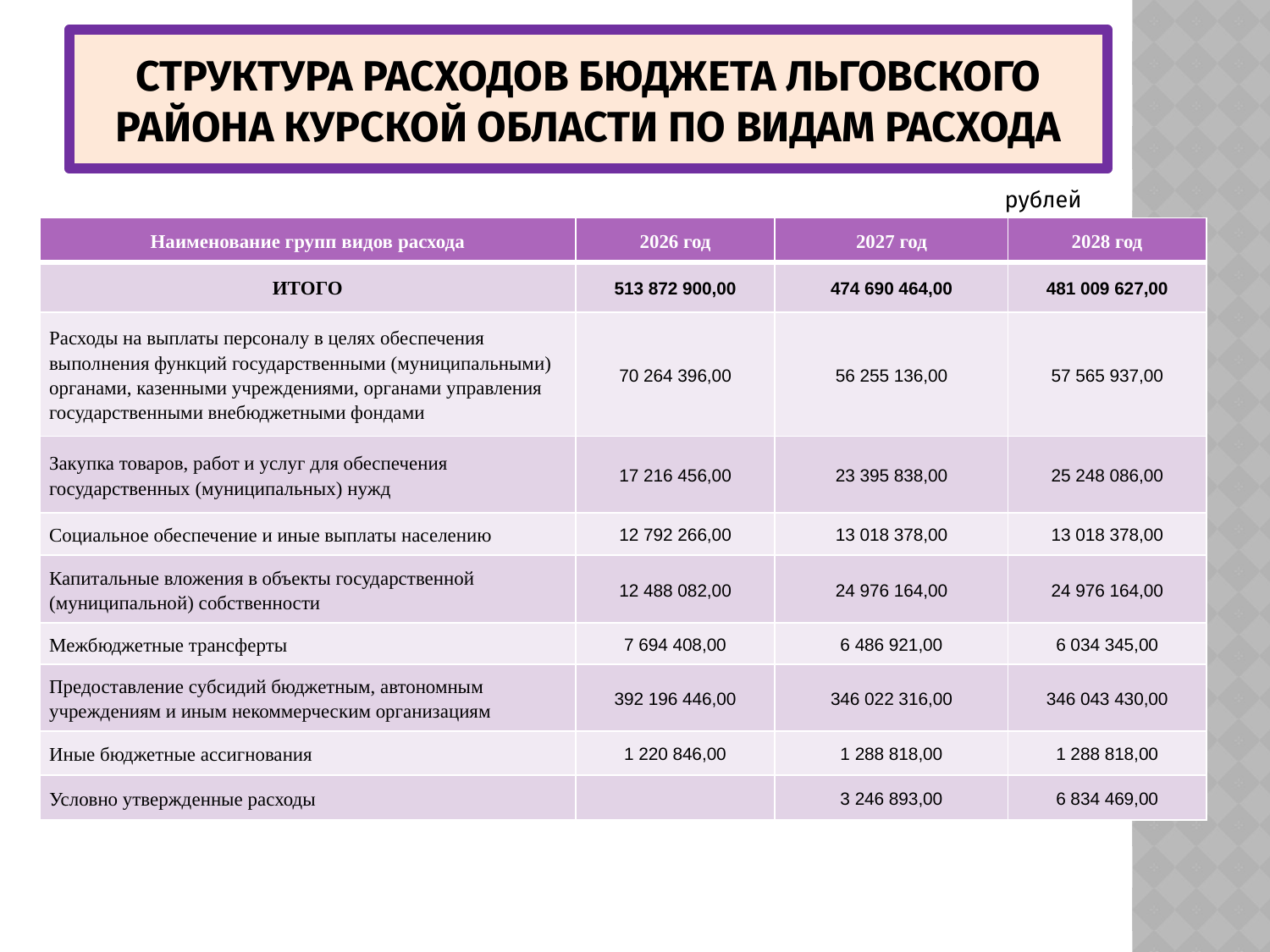

# СТРУКТУРА РАСХОДОВ БЮДЖЕТА ЛЬГОВСКОГО РАЙОНА КУРСКОЙ ОБЛАСТИ ПО ВИДАМ РАСХОДА
рублей
| Наименование групп видов расхода | 2026 год | 2027 год | 2028 год |
| --- | --- | --- | --- |
| ИТОГО | 513 872 900,00 | 474 690 464,00 | 481 009 627,00 |
| Расходы на выплаты персоналу в целях обеспечения выполнения функций государственными (муниципальными) органами, казенными учреждениями, органами управления государственными внебюджетными фондами | 70 264 396,00 | 56 255 136,00 | 57 565 937,00 |
| Закупка товаров, работ и услуг для обеспечения государственных (муниципальных) нужд | 17 216 456,00 | 23 395 838,00 | 25 248 086,00 |
| Социальное обеспечение и иные выплаты населению | 12 792 266,00 | 13 018 378,00 | 13 018 378,00 |
| Капитальные вложения в объекты государственной (муниципальной) собственности | 12 488 082,00 | 24 976 164,00 | 24 976 164,00 |
| Межбюджетные трансферты | 7 694 408,00 | 6 486 921,00 | 6 034 345,00 |
| Предоставление субсидий бюджетным, автономным учреждениям и иным некоммерческим организациям | 392 196 446,00 | 346 022 316,00 | 346 043 430,00 |
| Иные бюджетные ассигнования | 1 220 846,00 | 1 288 818,00 | 1 288 818,00 |
| Условно утвержденные расходы |  | 3 246 893,00 | 6 834 469,00 |